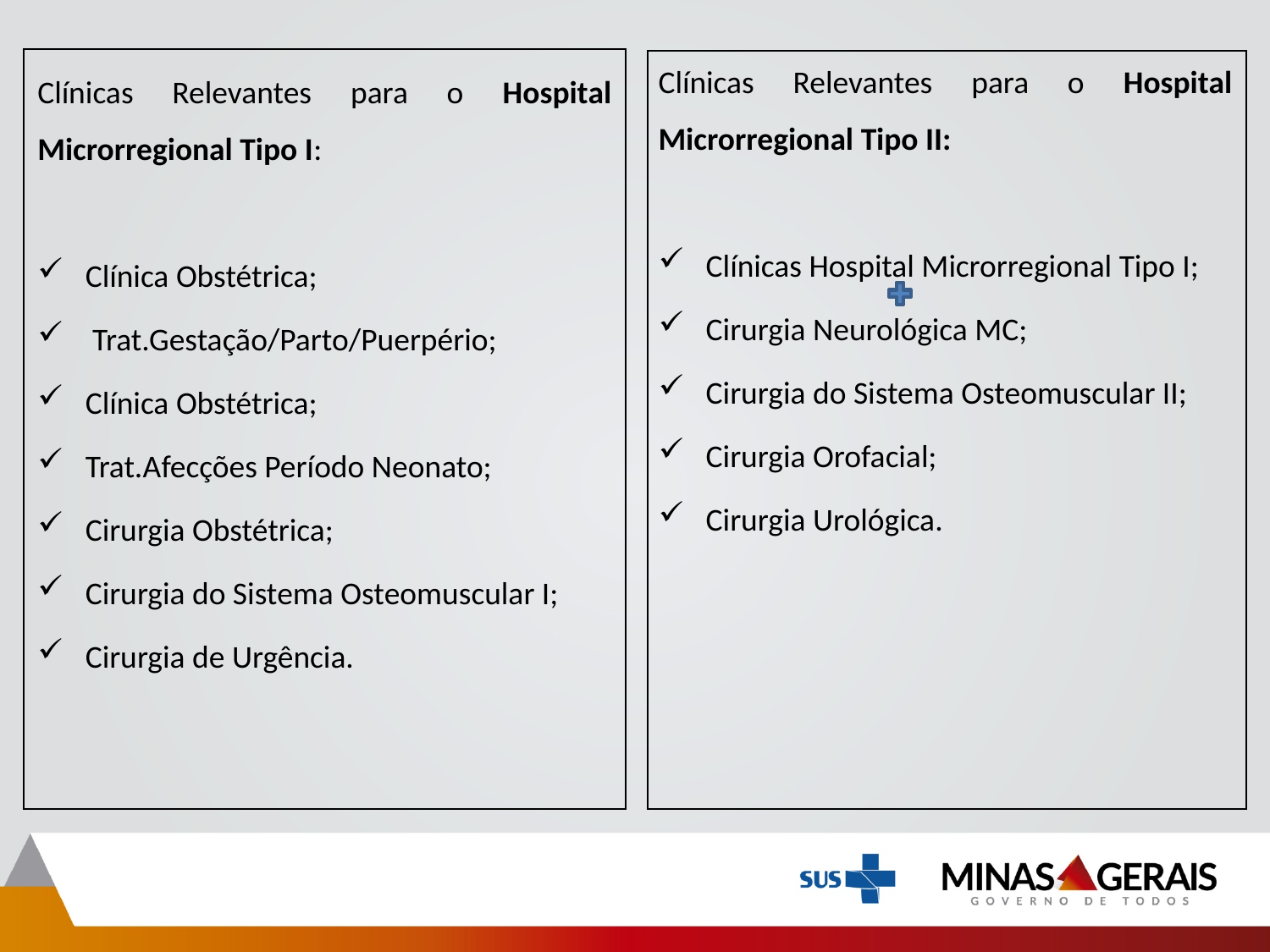

Clínicas Relevantes para o Hospital Microrregional Tipo II:

Clínicas Hospital Microrregional Tipo I;
Cirurgia Neurológica MC;
Cirurgia do Sistema Osteomuscular II;
Cirurgia Orofacial;
Cirurgia Urológica.

Clínicas Relevantes para o Hospital Microrregional Tipo I:

Clínica Obstétrica;
 Trat.Gestação/Parto/Puerpério;
Clínica Obstétrica;
Trat.Afecções Período Neonato;
Cirurgia Obstétrica;
Cirurgia do Sistema Osteomuscular I;
Cirurgia de Urgência.

|  |
| --- |
|  |
| --- |